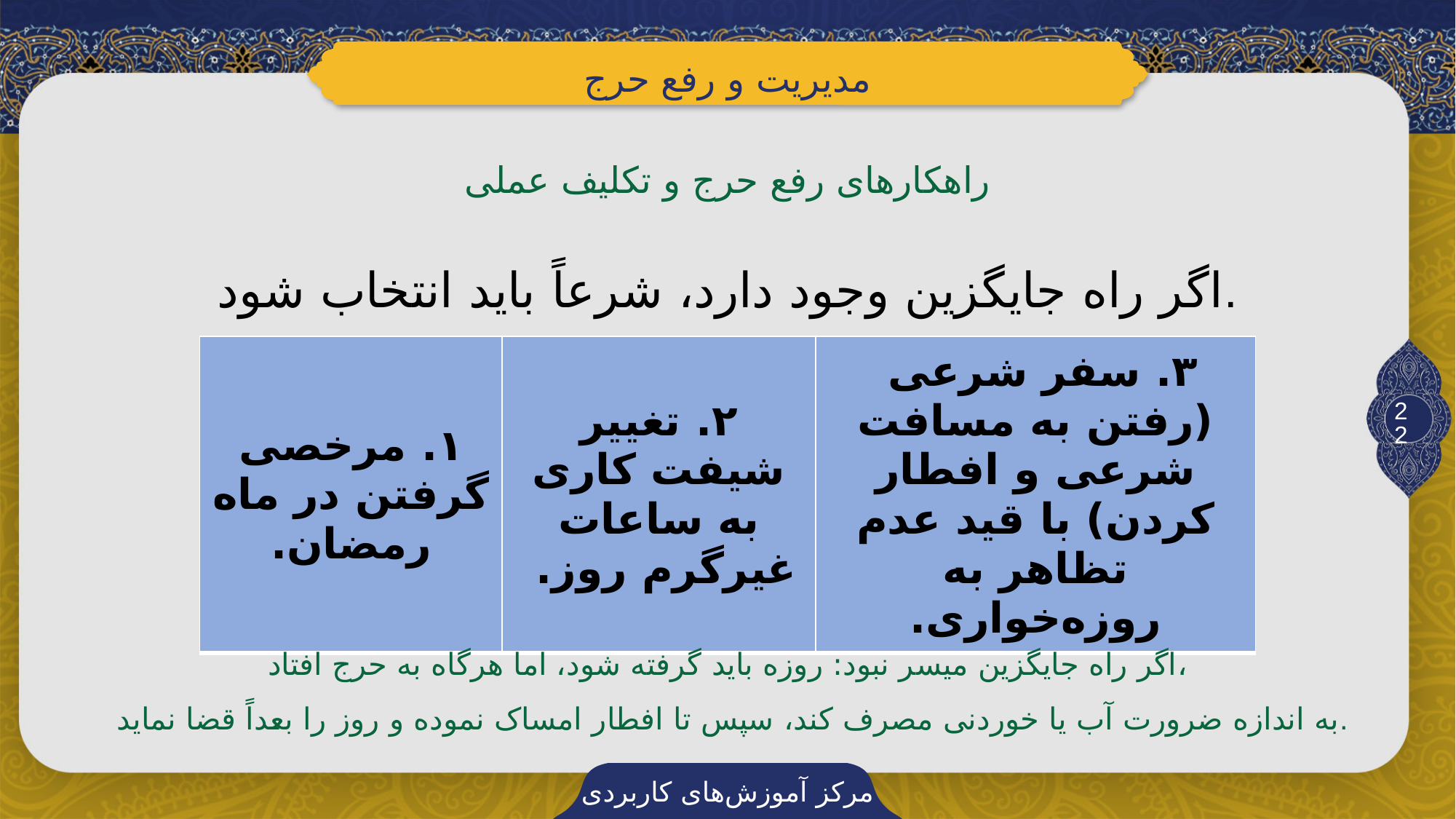

مدیریت و رفع حرج
راهکارهای رفع حرج و تکلیف عملی
اگر راه جایگزین وجود دارد، شرعاً باید انتخاب شود.
| ۱. مرخصی گرفتن در ماه رمضان. | ۲. تغییر شیفت کاری به ساعات غیرگرم روز. | ۳. سفر شرعی (رفتن به مسافت شرعی و افطار کردن) با قید عدم تظاهر به روزه‌خواری. |
| --- | --- | --- |
22
اگر راه جایگزین میسر نبود: روزه باید گرفته شود، اما هرگاه به حرج افتاد،
 به اندازه ضرورت آب یا خوردنی مصرف کند، سپس تا افطار امساک نموده و روز را بعداً قضا نماید.
مرکز آموزش‌های کاربردی